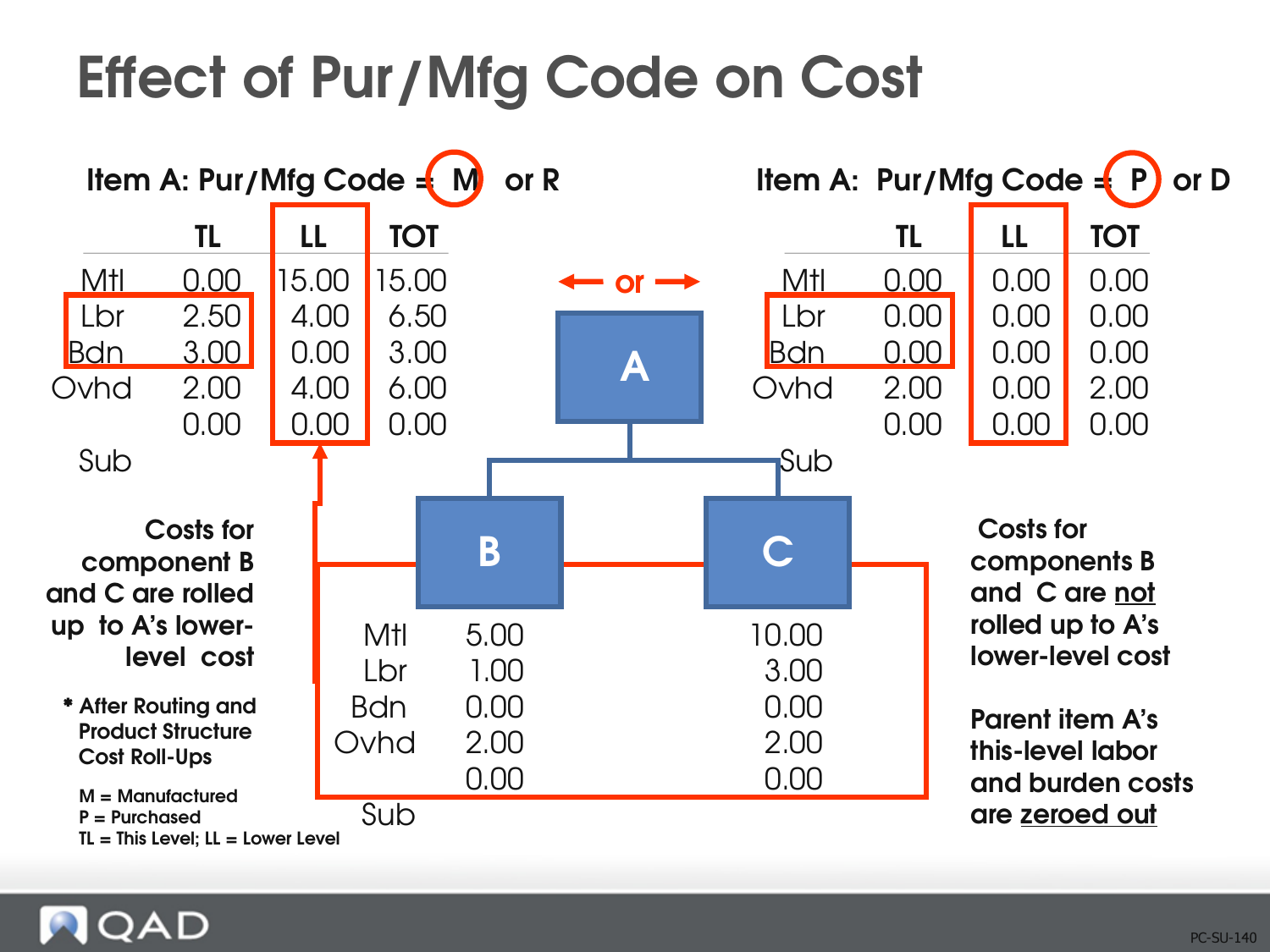

# Effect of Pur/Mfg Code on Cost

Item A: Pur/Mfg Code =  M   or R
Item A:  Pur/Mfg Code =  P   or D

TOT
TOT
TL
LL
TL
LL

Mtl
 Lbr
 Bdn
 Ovhd
 Sub
0.00
2.50
3.00
2.00
0.00
15.00
4.00
0.00
4.00
0.00
15.00
6.50
3.00
6.00
0.00
or
Mtl
 Lbr
 Bdn
 Ovhd
 Sub
0.00
0.00
0.00
2.00
0.00
0.00
0.00
0.00
0.00
0.00
0.00
0.00
0.00
2.00
0.00

A

 Costs for components B and  C are not rolled up to A’s lower-level cost
Parent item A’s this-level labor and burden costs  are zeroed out
Costs for component B and C are rolled up  to A’s lower-level  cost
B
C

Mtl
 Lbr
 Bdn
 Ovhd
 Sub
5.00
1.00
0.00
2.00
0.00
10.00
3.00
0.00
2.00
0.00
* After Routing and 	Product Structure 	Cost Roll-Ups
M = Manufactured
P = Purchased
TL = This Level; LL = Lower Level
PC-SU-140